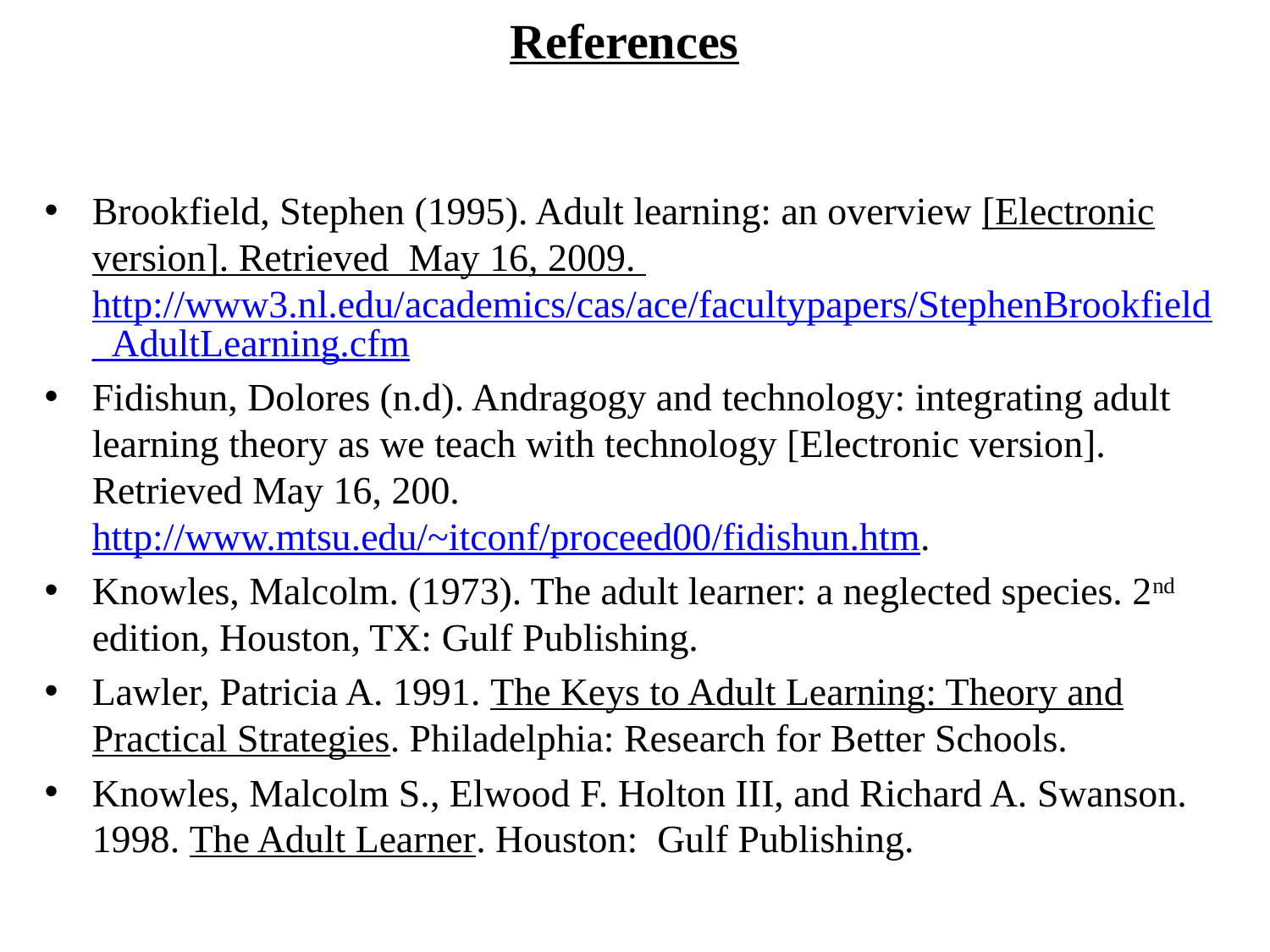

# References
Brookfield, Stephen (1995). Adult learning: an overview [Electronic version]. Retrieved  May 16, 2009. http://www3.nl.edu/academics/cas/ace/facultypapers/StephenBrookfield_AdultLearning.cfm
Fidishun, Dolores (n.d). Andragogy and technology: integrating adult learning theory as we teach with technology [Electronic version]. Retrieved May 16, 200. http://www.mtsu.edu/~itconf/proceed00/fidishun.htm.
Knowles, Malcolm. (1973). The adult learner: a neglected species. 2nd edition, Houston, TX: Gulf Publishing.
Lawler, Patricia A. 1991. The Keys to Adult Learning: Theory and Practical Strategies. Philadelphia: Research for Better Schools.
Knowles, Malcolm S., Elwood F. Holton III, and Richard A. Swanson. 1998. The Adult Learner. Houston:  Gulf Publishing.